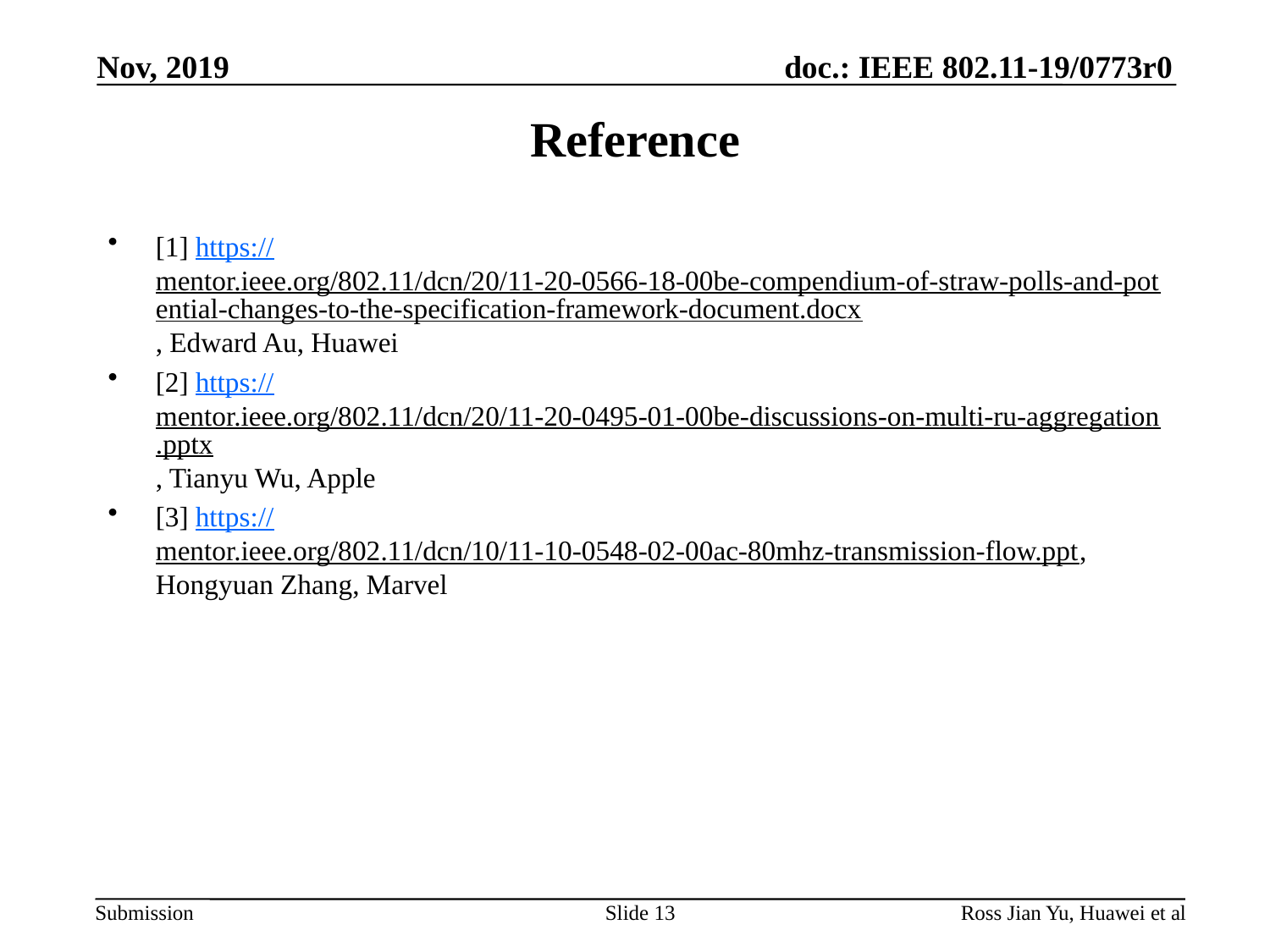

Nov, 2019
# Reference
[1] https://mentor.ieee.org/802.11/dcn/20/11-20-0566-18-00be-compendium-of-straw-polls-and-potential-changes-to-the-specification-framework-document.docx, Edward Au, Huawei
[2] https://mentor.ieee.org/802.11/dcn/20/11-20-0495-01-00be-discussions-on-multi-ru-aggregation.pptx, Tianyu Wu, Apple
[3] https://mentor.ieee.org/802.11/dcn/10/11-10-0548-02-00ac-80mhz-transmission-flow.ppt, Hongyuan Zhang, Marvel

Slide 13
Ross Jian Yu, Huawei et al